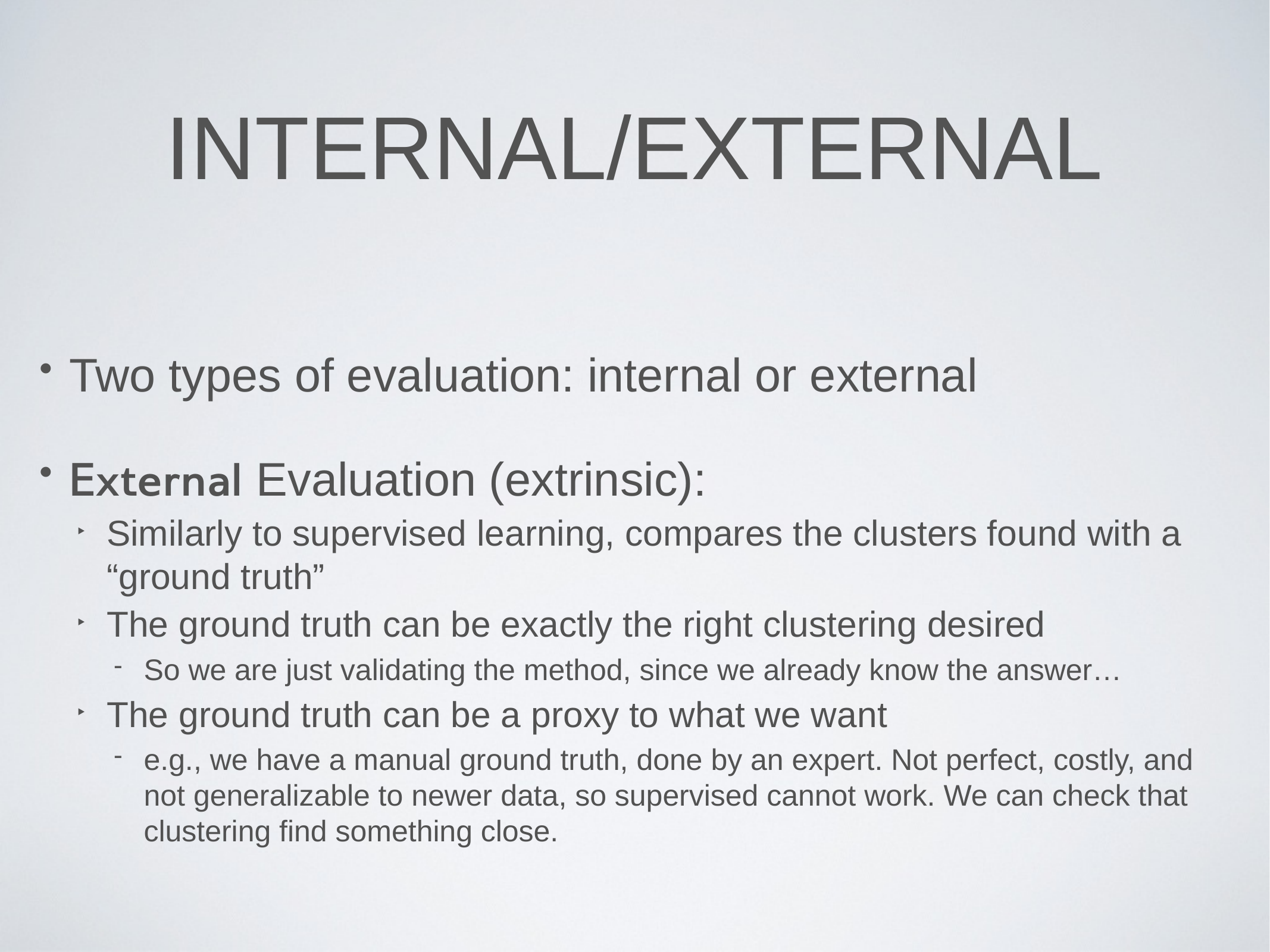

# INternal/external
Two types of evaluation: internal or external
External Evaluation (extrinsic):
Similarly to supervised learning, compares the clusters found with a “ground truth”
The ground truth can be exactly the right clustering desired
So we are just validating the method, since we already know the answer…
The ground truth can be a proxy to what we want
e.g., we have a manual ground truth, done by an expert. Not perfect, costly, and not generalizable to newer data, so supervised cannot work. We can check that clustering find something close.
55